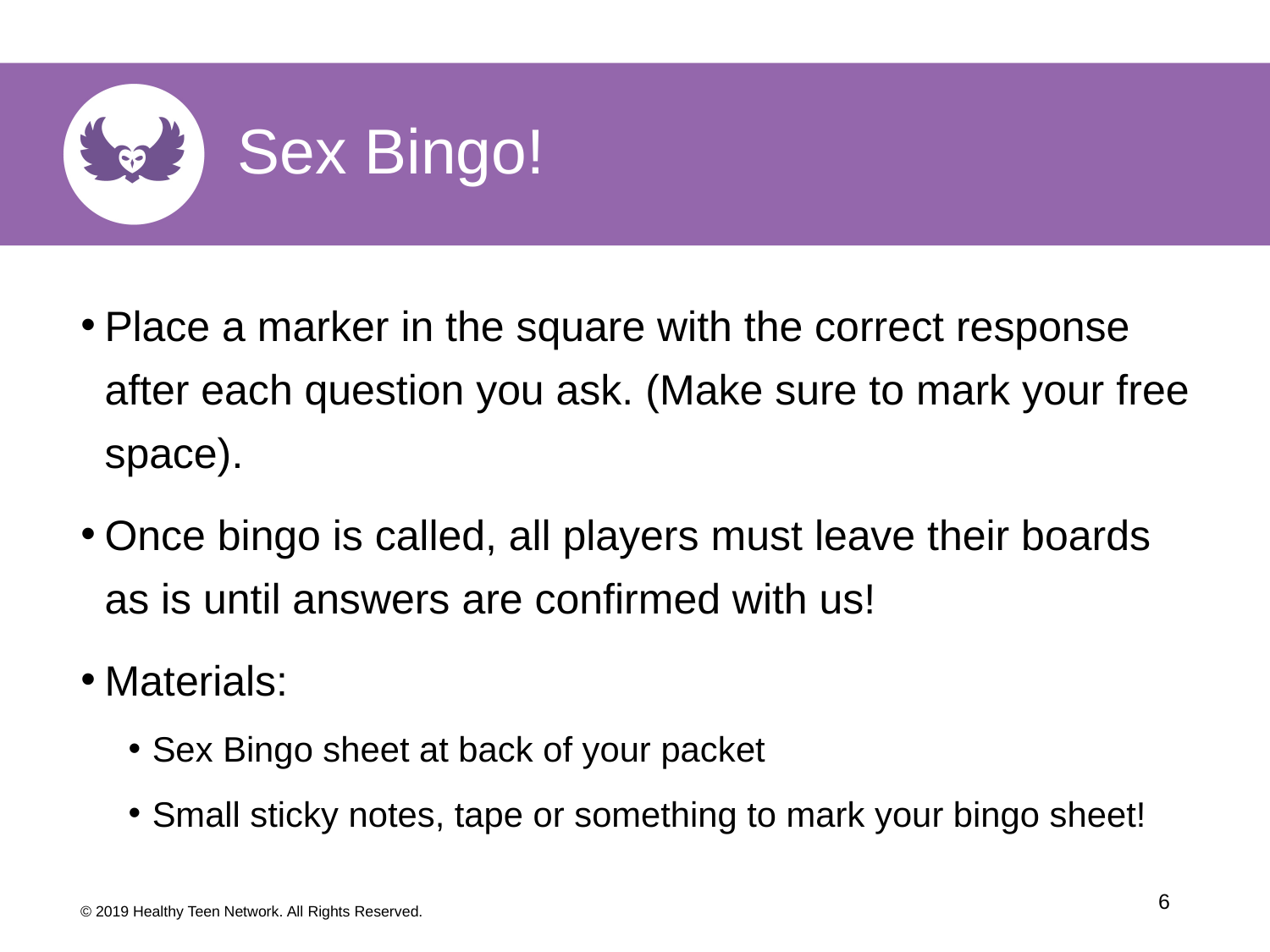

Sex Bingo!
Place a marker in the square with the correct response after each question you ask. (Make sure to mark your free space).
Once bingo is called, all players must leave their boards as is until answers are confirmed with us!
Materials:
Sex Bingo sheet at back of your packet
Small sticky notes, tape or something to mark your bingo sheet!